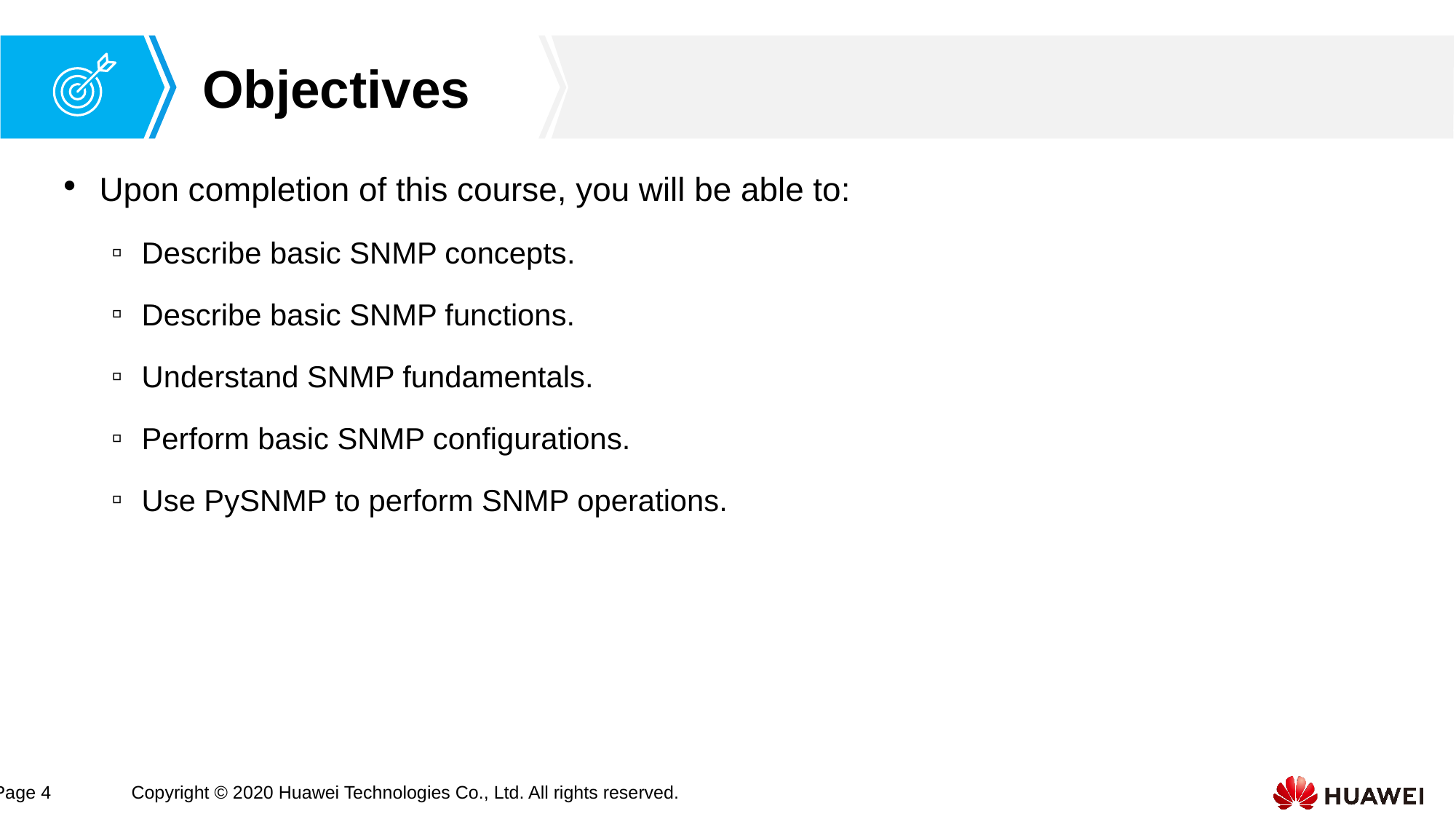

Upon completion of this course, you will be able to:
Describe basic SNMP concepts.
Describe basic SNMP functions.
Understand SNMP fundamentals.
Perform basic SNMP configurations.
Use PySNMP to perform SNMP operations.